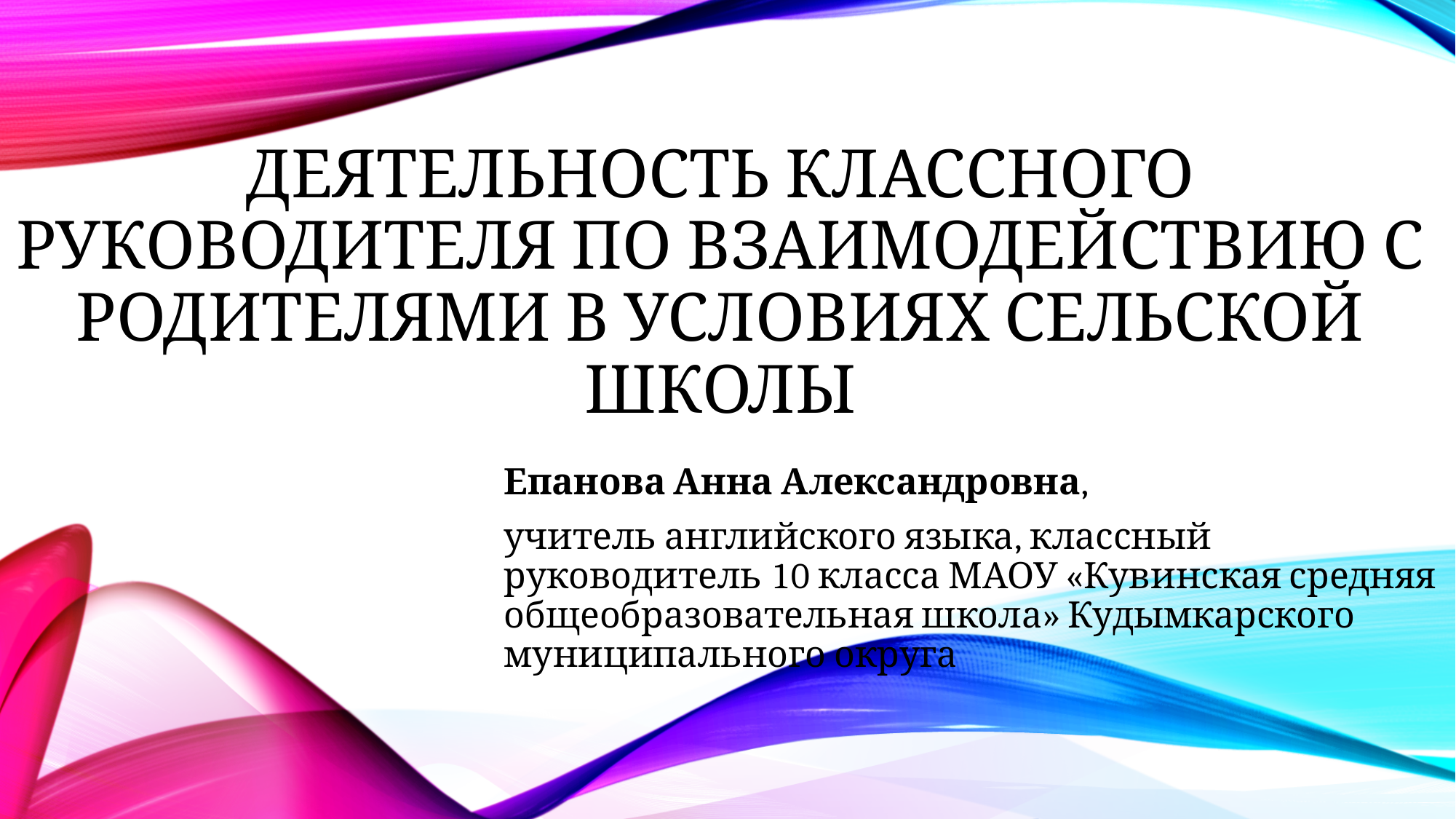

# Деятельность классного руководителя по взаимодействию с родителями в условиях сельской школы
Епанова Анна Александровна,
учитель английского языка, классный руководитель 10 класса МАОУ «Кувинская средняя общеобразовательная школа» Кудымкарского муниципального округа